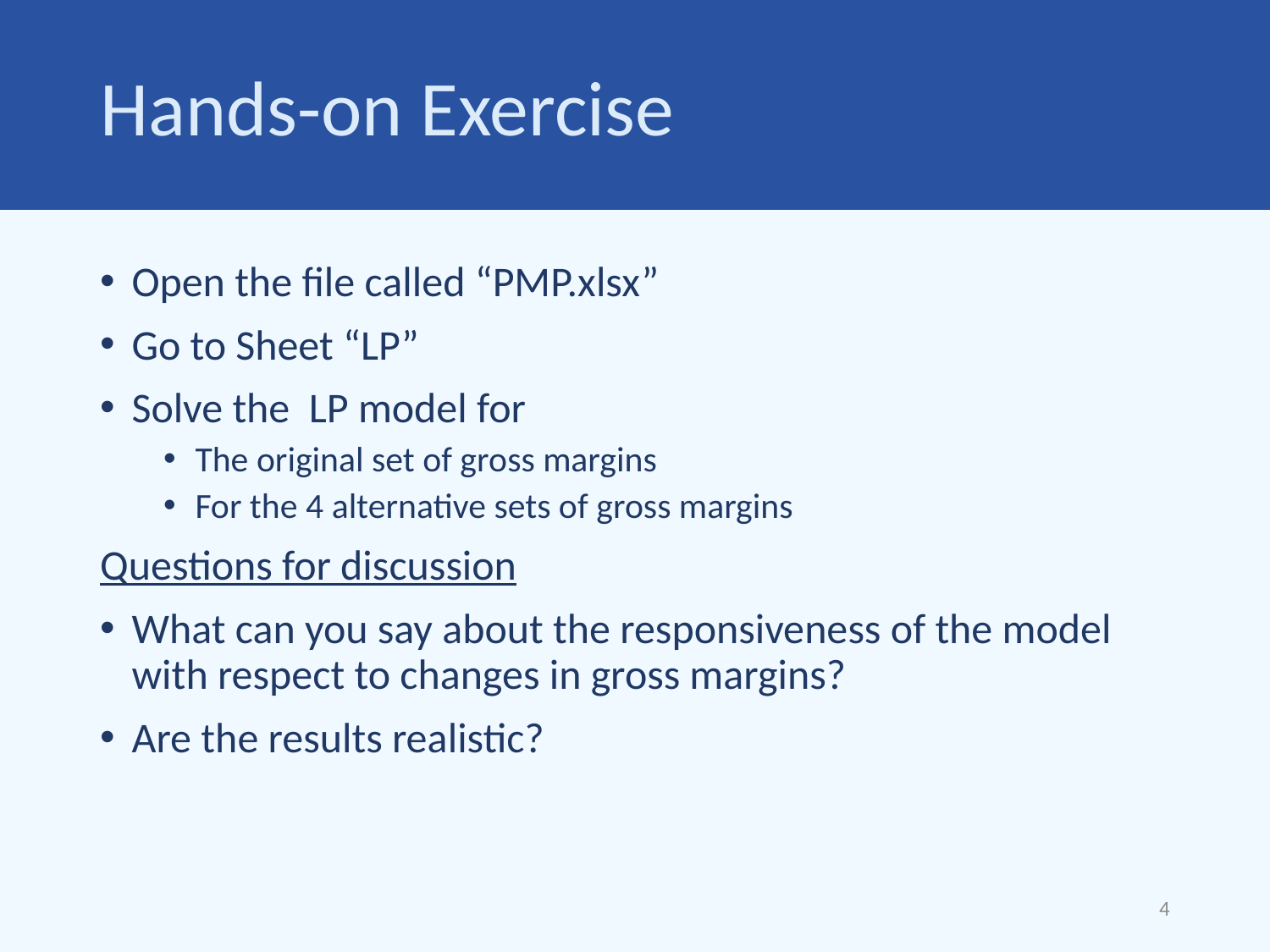

# Hands-on Exercise
Open the file called “PMP.xlsx”
Go to Sheet “LP”
Solve the  LP model for
The original set of gross margins
For the 4 alternative sets of gross margins
Questions for discussion
What can you say about the responsiveness of the model with respect to changes in gross margins?
Are the results realistic?
4